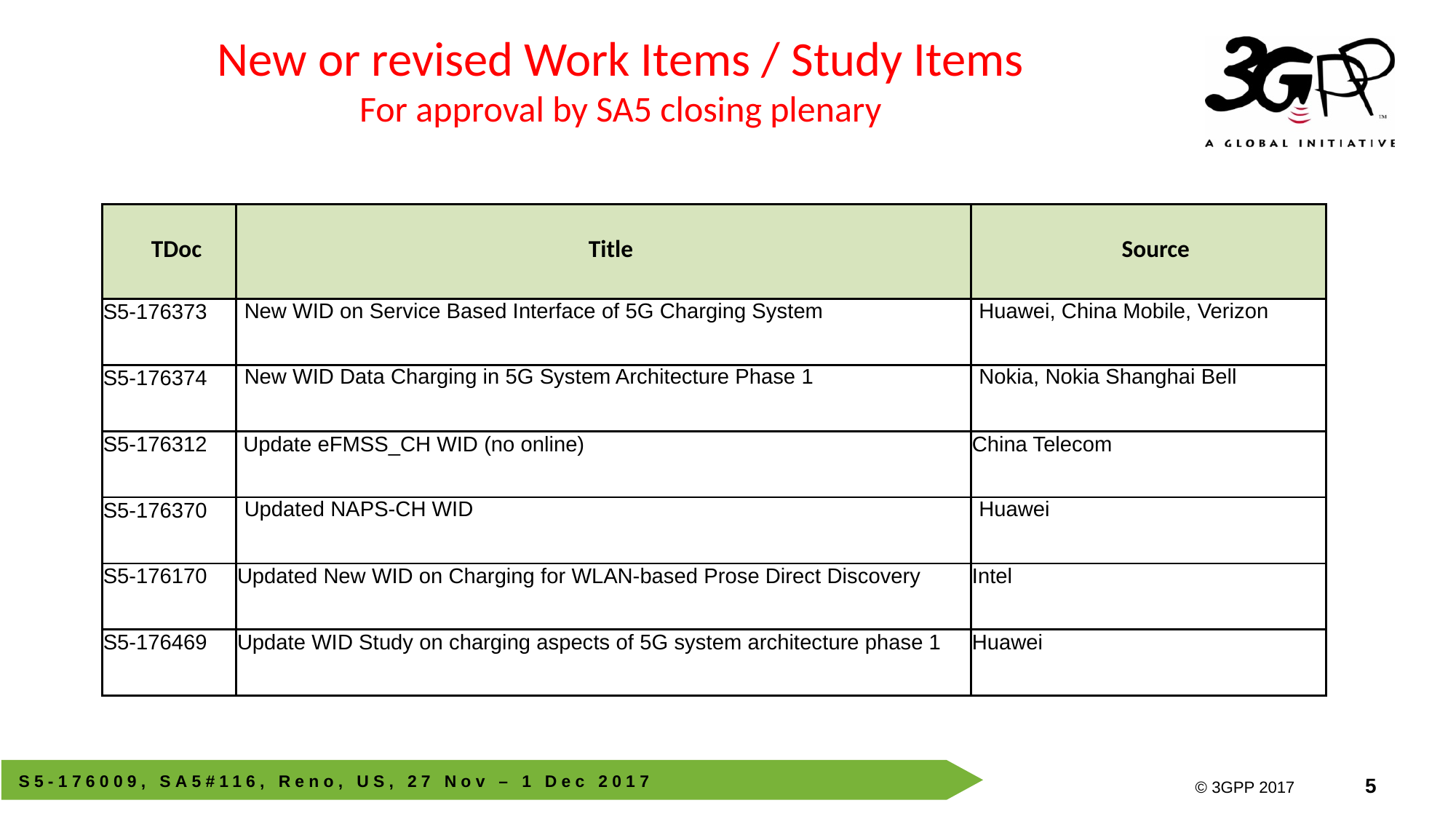

New or revised Work Items / Study Items
For approval by SA5 closing plenary
| TDoc | Title | Source |
| --- | --- | --- |
| S5-176373 | New WID on Service Based Interface of 5G Charging System | Huawei, China Mobile, Verizon |
| S5-176374 | New WID Data Charging in 5G System Architecture Phase 1 | Nokia, Nokia Shanghai Bell |
| S5-176312 | Update eFMSS\_CH WID (no online) | China Telecom |
| S5-176370 | Updated NAPS-CH WID | Huawei |
| S5-176170 | Updated New WID on Charging for WLAN-based Prose Direct Discovery | Intel |
| S5-176469 | Update WID Study on charging aspects of 5G system architecture phase 1 | Huawei |